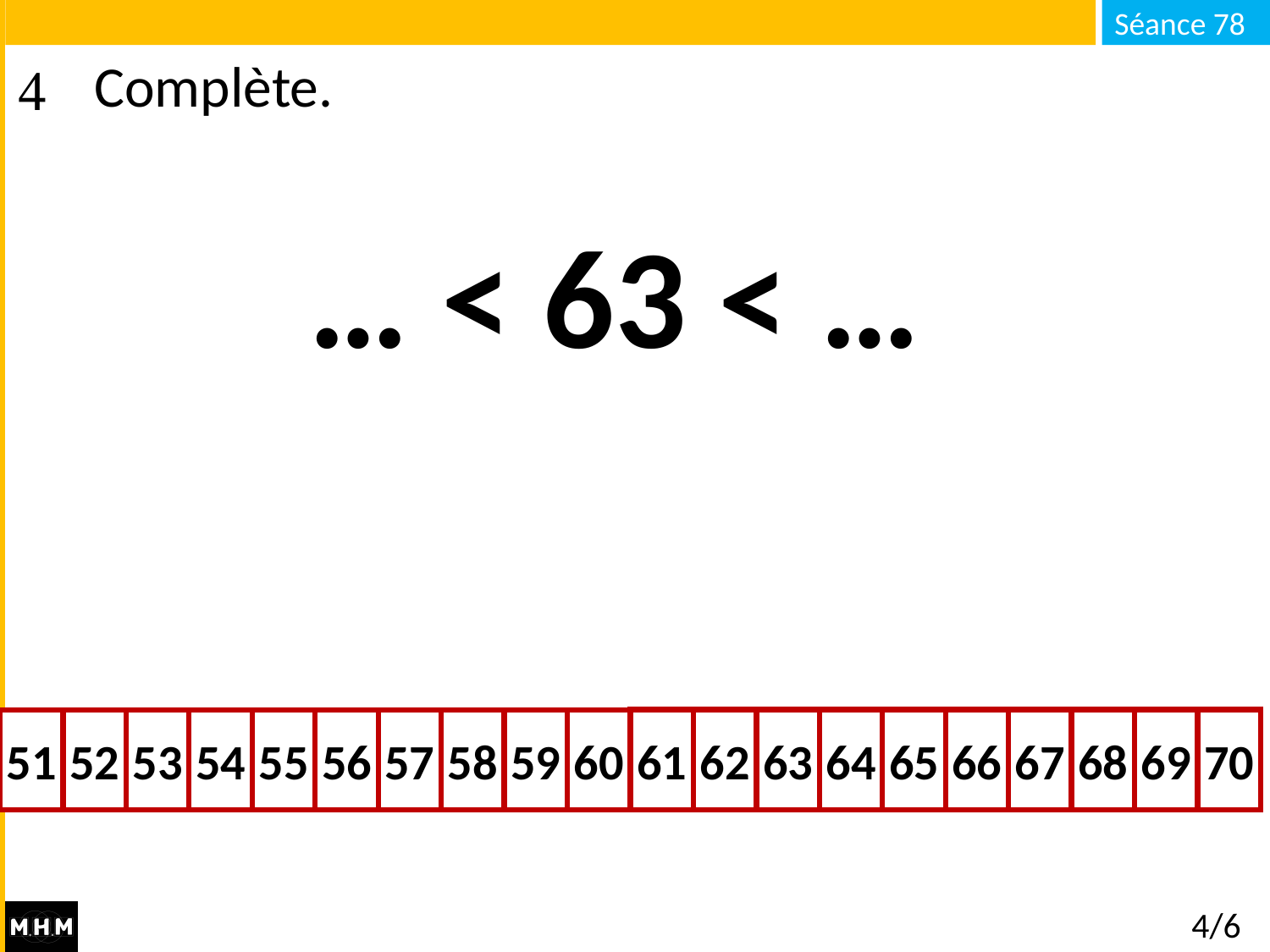

# Complète.
… < 63 < …
64
61
63
65
66
67
68
69
70
62
51
53
54
55
56
57
58
59
60
52
4/6